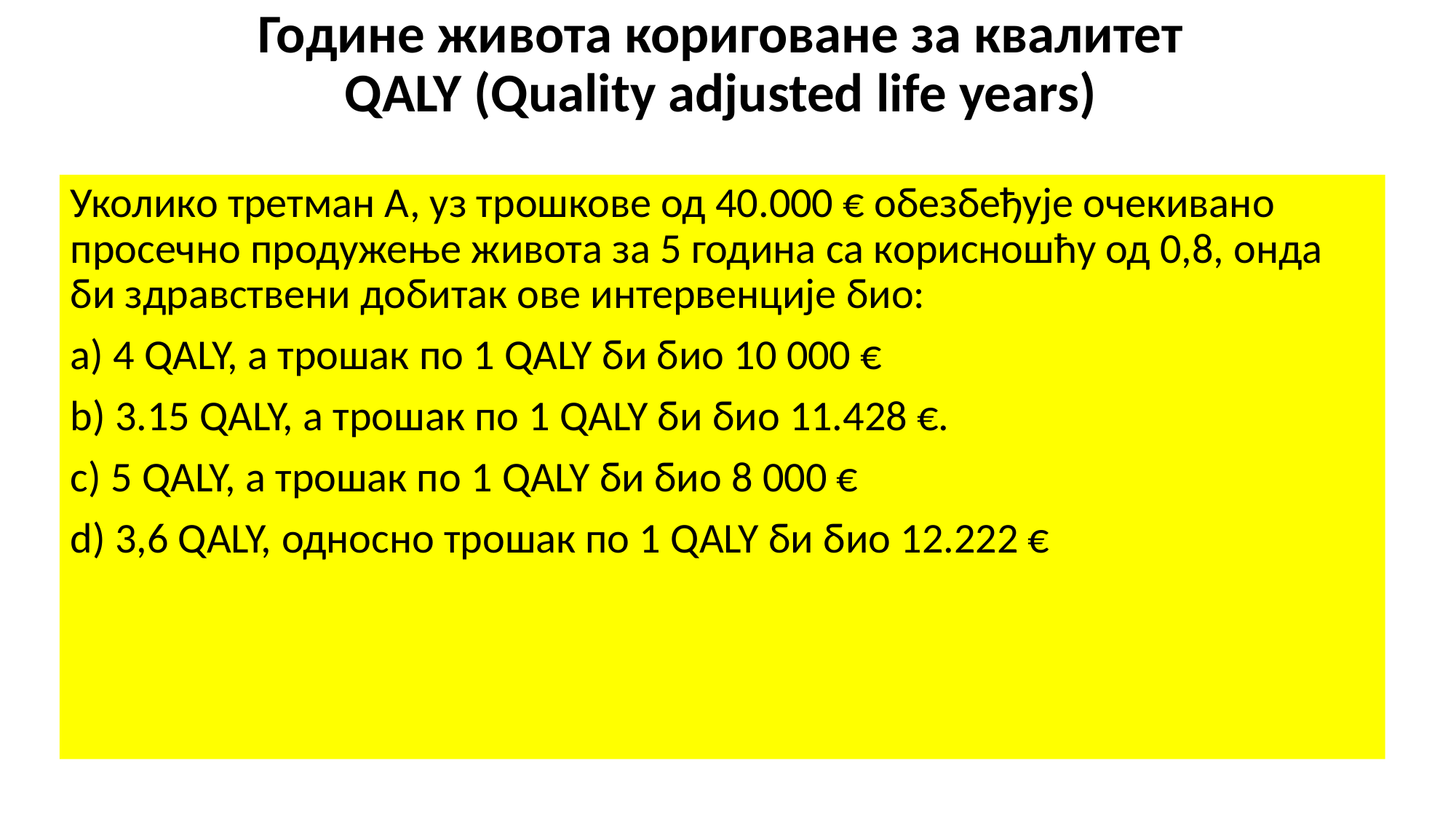

# Године живота кориговане за квалитет QALY (Quality adjusted life years)
Уколико третман А, уз трошкове од 40.000 € обезбеђује очекивано просечно продужење живота за 5 година са корисношћу од 0,8, онда би здравствени добитак ове интервенције био:
a) 4 QALY, а трошак по 1 QALY би био 10 000 €
b) 3.15 QALY, а трошак по 1 QALY би био 11.428 €.
c) 5 QALY, а трошак по 1 QALY би био 8 000 €
d) 3,6 QALY, односно трошак по 1 QALY би био 12.222 €